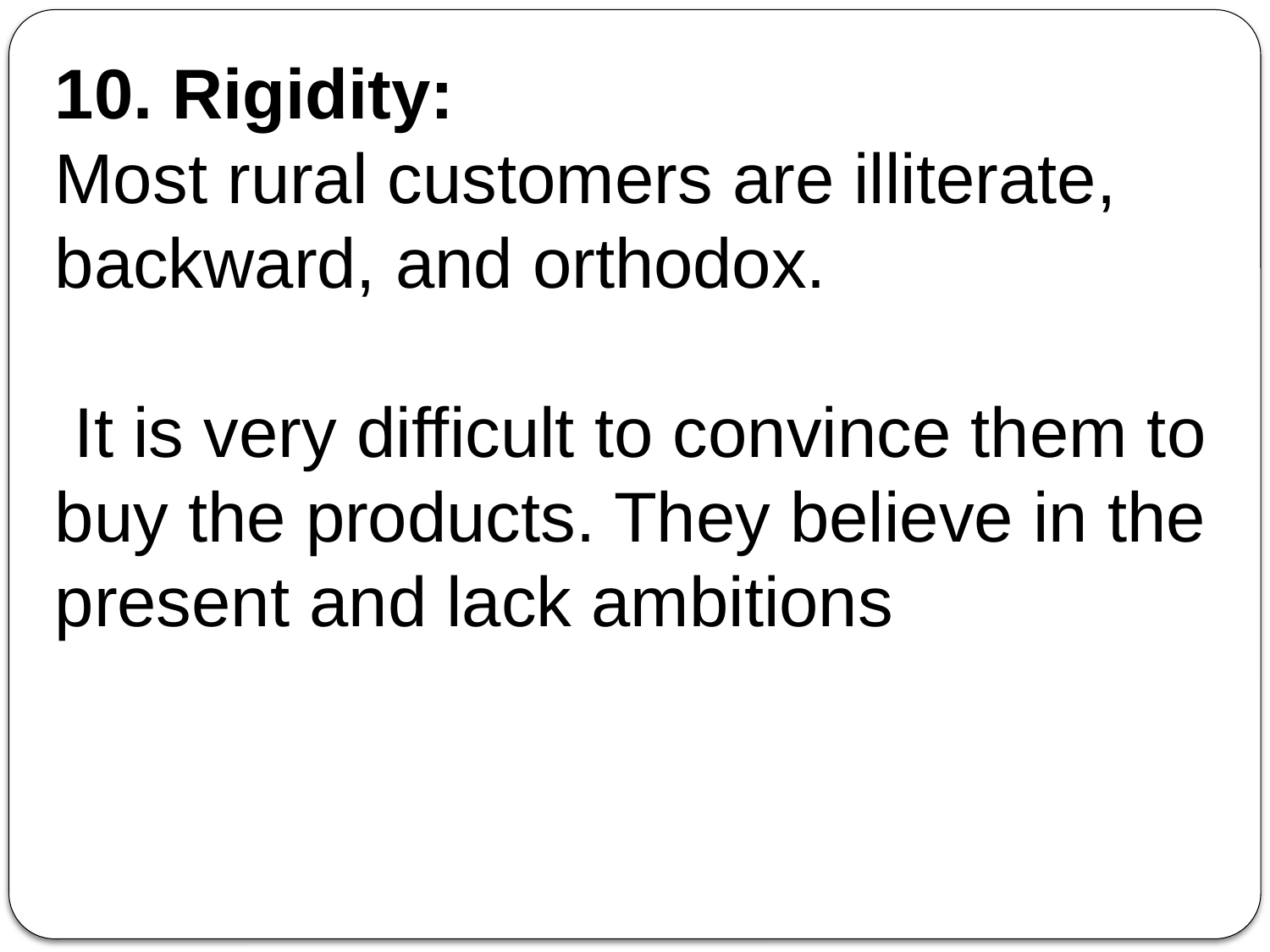

10. Rigidity:
Most rural customers are illiterate, backward, and orthodox.

 It is very difficult to convince them to buy the products. They believe in the present and lack ambitions